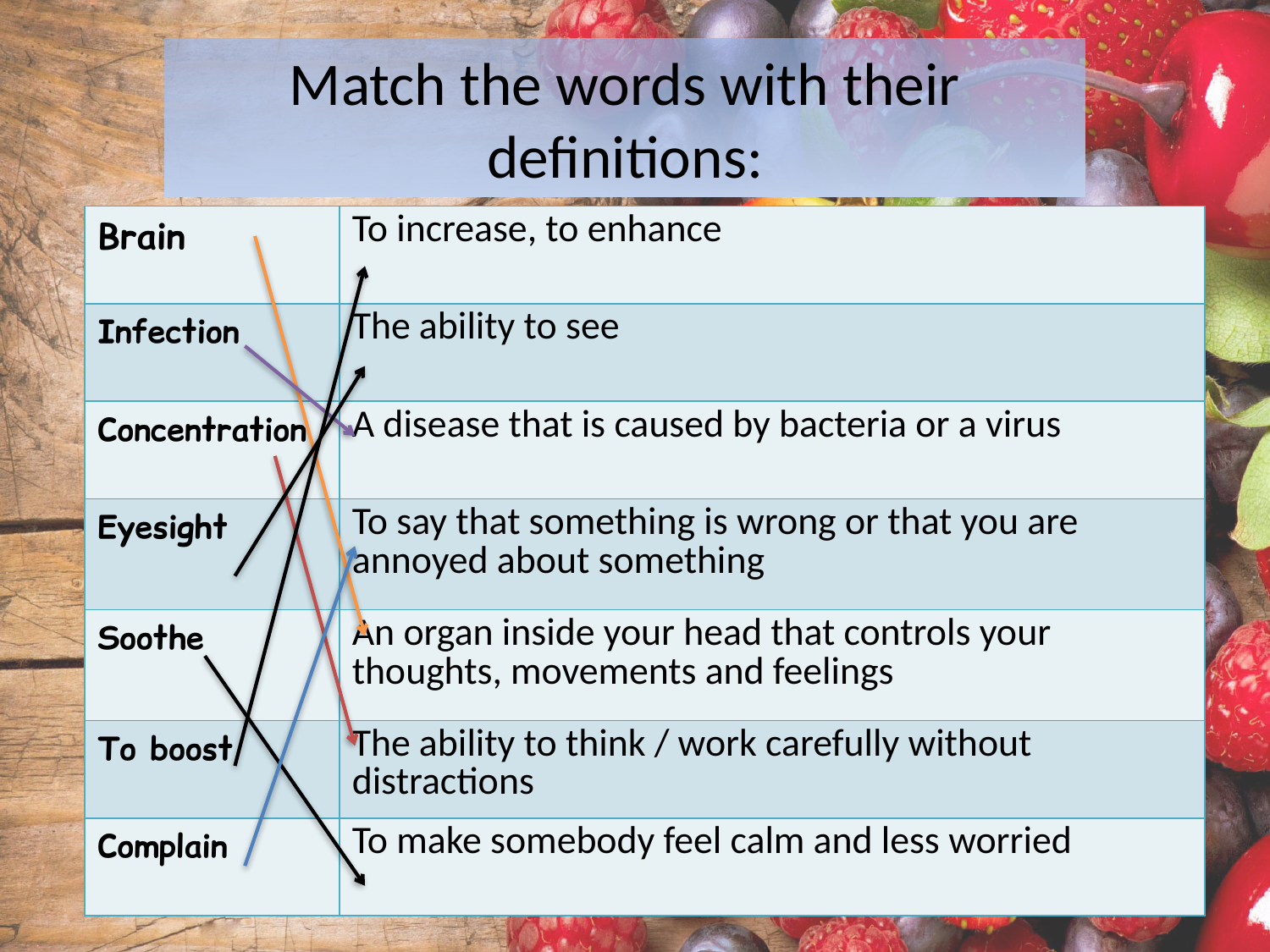

# Match the words with their definitions:
| Brain | To increase, to enhance |
| --- | --- |
| Infection | The ability to see |
| Concentration | A disease that is caused by bacteria or a virus |
| Eyesight | To say that something is wrong or that you are annoyed about something |
| Soothe | An organ inside your head that controls your thoughts, movements and feelings |
| To boost | The ability to think / work carefully without distractions |
| Complain | To make somebody feel calm and less worried |